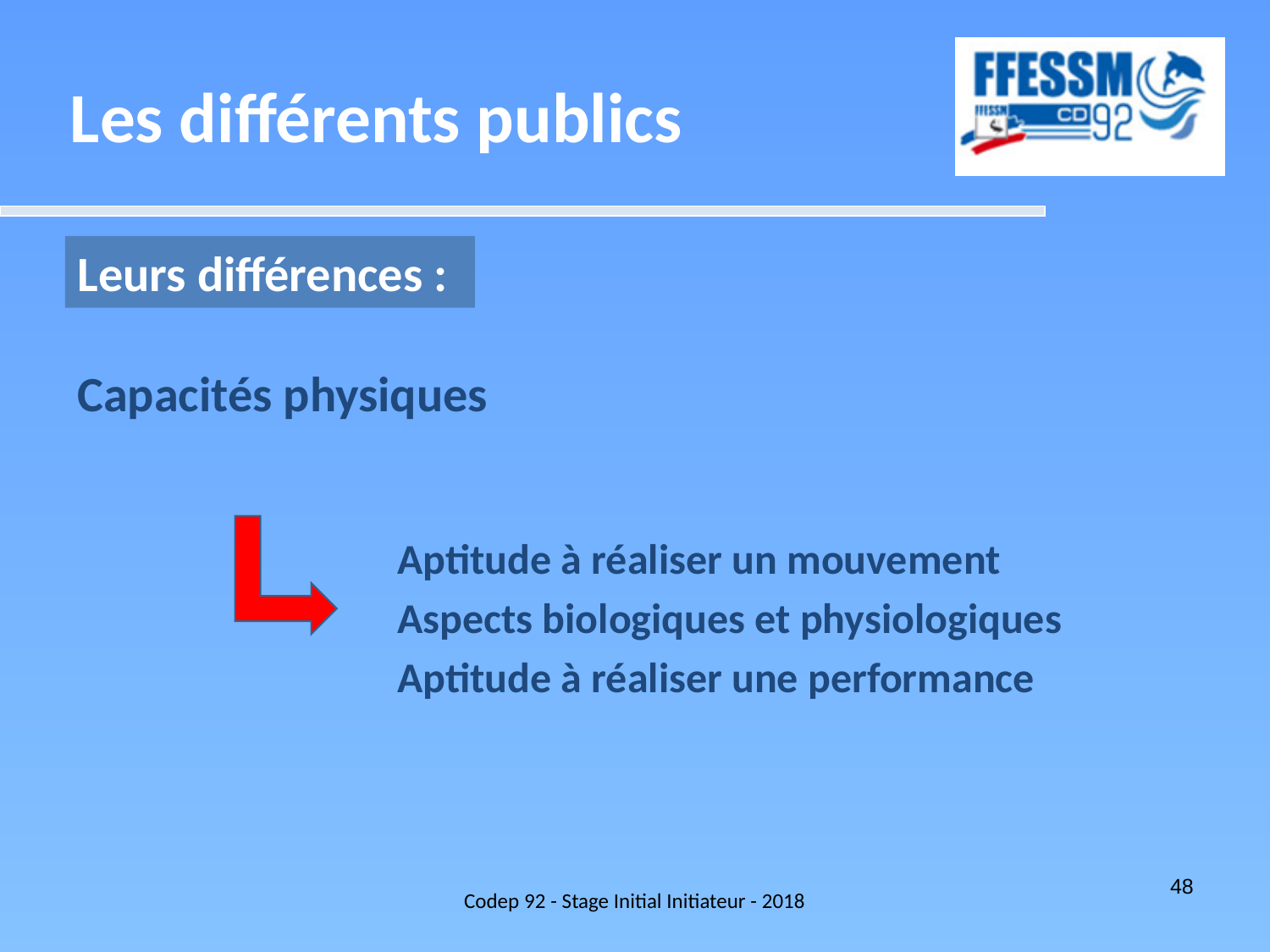

Les différents publics
Leurs différences :
Capacités physiques

Aptitude à réaliser un mouvement
Aspects biologiques et physiologiques
Aptitude à réaliser une performance
Codep 92 - Stage Initial Initiateur - 2018
48